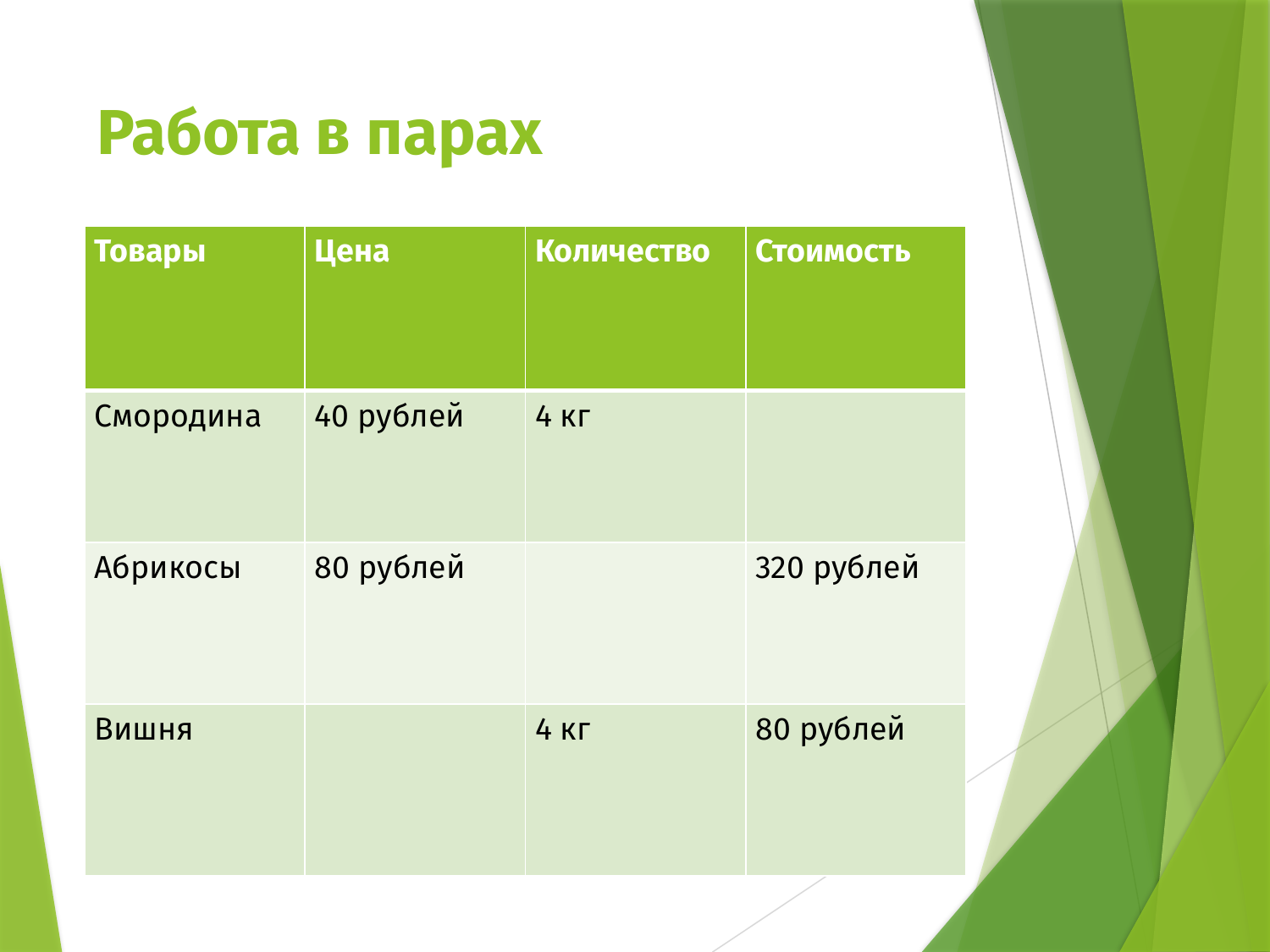

# Работа в парах
| Товары | Цена | Количество | Стоимость |
| --- | --- | --- | --- |
| Смородина | 40 рублей | 4 кг |  |
| Абрикосы | 80 рублей |  | 320 рублей |
| Вишня |  | 4 кг | 80 рублей |